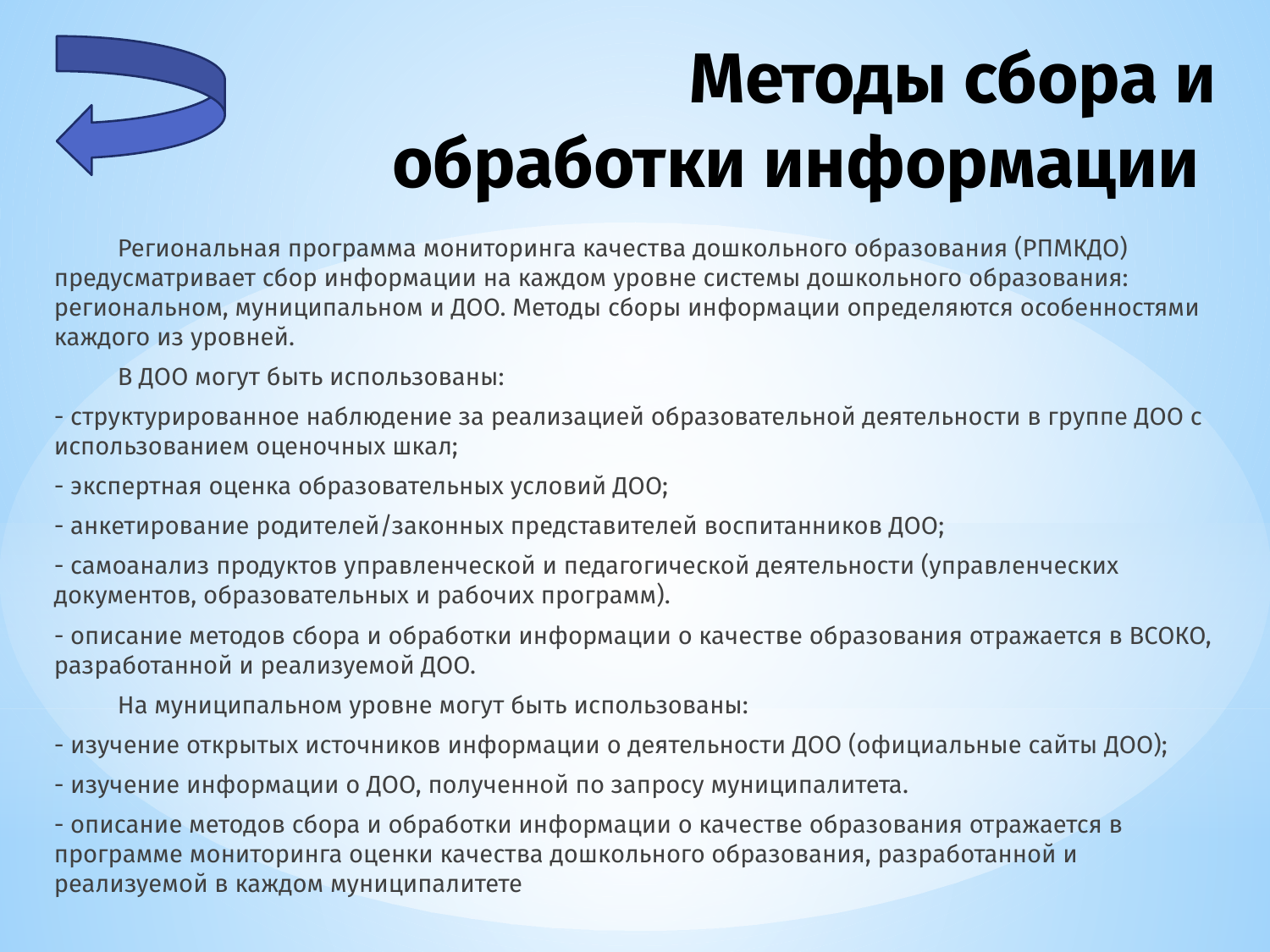

# Методы сбора и обработки информации

Региональная программа мониторинга качества дошкольного образования (РПМКДО) предусматривает сбор информации на каждом уровне системы дошкольного образования: региональном, муниципальном и ДОО. Методы сборы информации определяются особенностями каждого из уровней.
В ДОО могут быть использованы:
- структурированное наблюдение за реализацией образовательной деятельности в группе ДОО с использованием оценочных шкал;
- экспертная оценка образовательных условий ДОО;
- анкетирование родителей/законных представителей воспитанников ДОО;
- самоанализ продуктов управленческой и педагогической деятельности (управленческих документов, образовательных и рабочих программ).
- описание методов сбора и обработки информации о качестве образования отражается в ВСОКО, разработанной и реализуемой ДОО.
На муниципальном уровне могут быть использованы:
- изучение открытых источников информации о деятельности ДОО (официальные сайты ДОО);
- изучение информации о ДОО, полученной по запросу муниципалитета.
- описание методов сбора и обработки информации о качестве образования отражается в программе мониторинга оценки качества дошкольного образования, разработанной и реализуемой в каждом муниципалитете